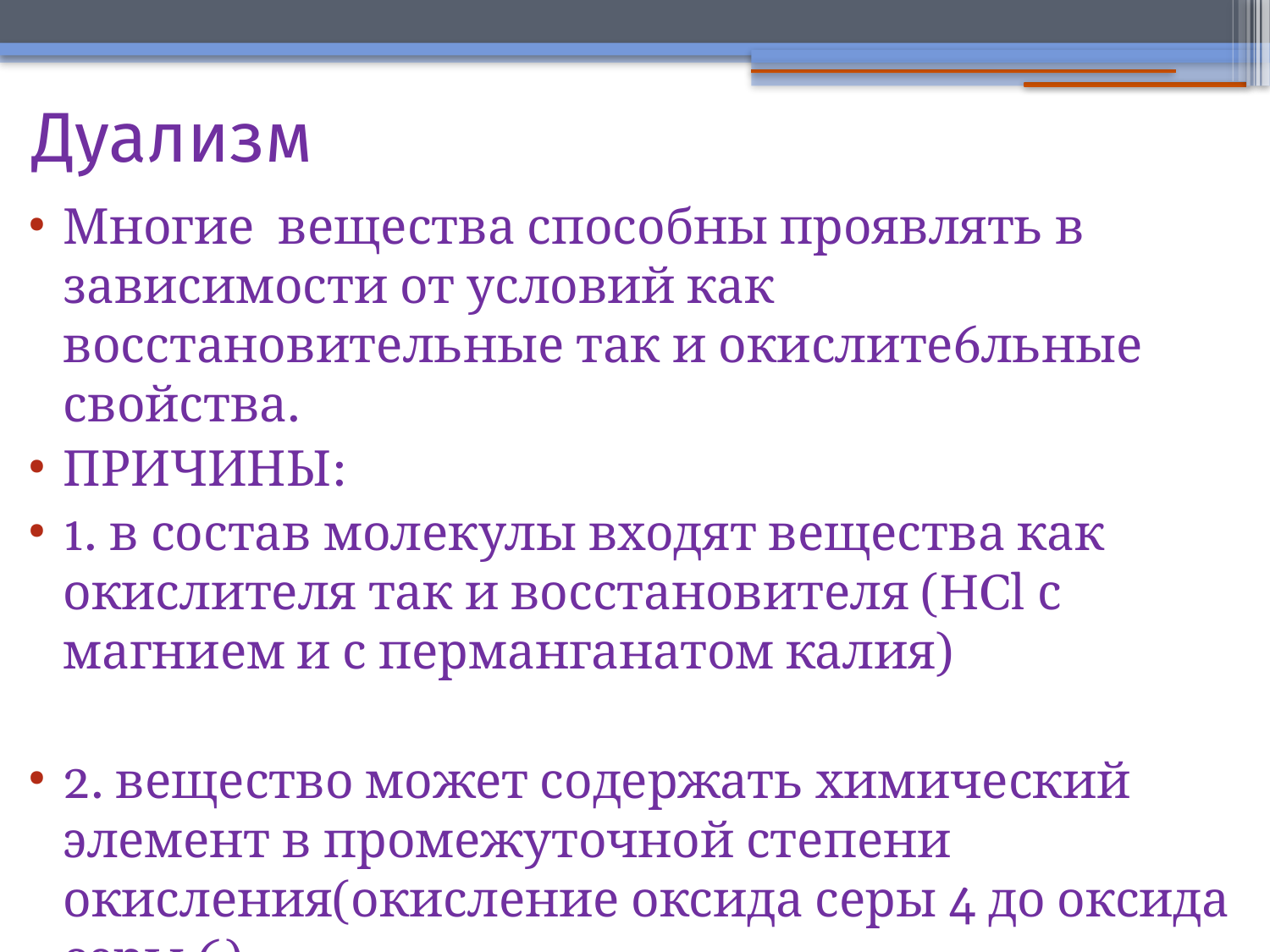

Дуализм
Многие  вещества способны проявлять в зависимости от условий как восстановительные так и окислите6льные свойства.
ПРИЧИНЫ:
1. в состав молекулы входят вещества как окислителя так и восстановителя (HCl с магнием и с перманганатом калия)

2. вещество может содержать химический элемент в промежуточной степени окисления(окисление оксида серы 4 до оксида серы 6)
НАПИШИТЕ УРАВНЕНИЯ ЭТИХ РЕАКЦИЙ